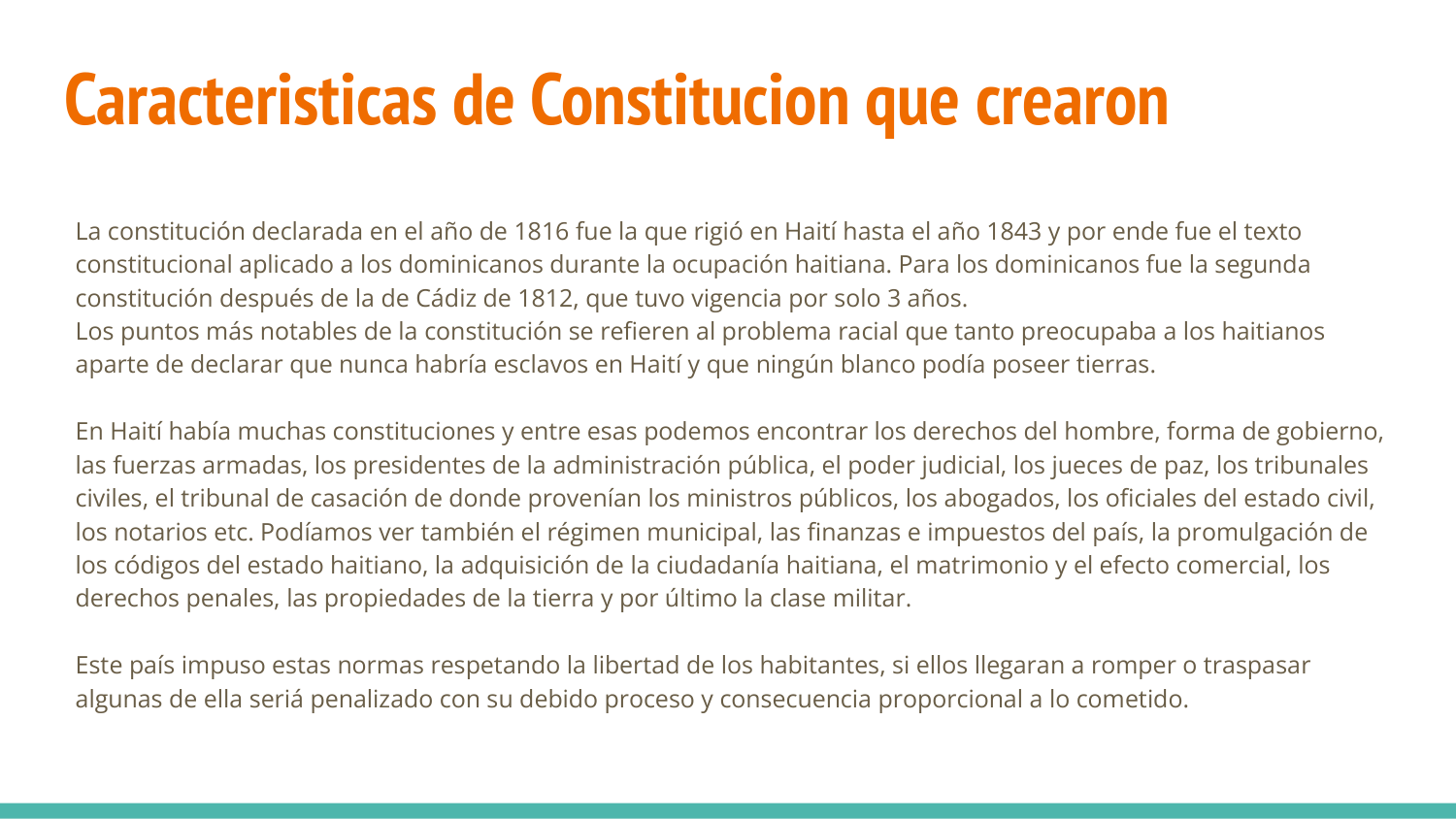

# Caracteristicas de Constitucion que crearon
La constitución declarada en el año de 1816 fue la que rigió en Haití hasta el año 1843 y por ende fue el texto constitucional aplicado a los dominicanos durante la ocupación haitiana. Para los dominicanos fue la segunda constitución después de la de Cádiz de 1812, que tuvo vigencia por solo 3 años.
Los puntos más notables de la constitución se refieren al problema racial que tanto preocupaba a los haitianos aparte de declarar que nunca habría esclavos en Haití y que ningún blanco podía poseer tierras.
En Haití había muchas constituciones y entre esas podemos encontrar los derechos del hombre, forma de gobierno, las fuerzas armadas, los presidentes de la administración pública, el poder judicial, los jueces de paz, los tribunales civiles, el tribunal de casación de donde provenían los ministros públicos, los abogados, los oficiales del estado civil, los notarios etc. Podíamos ver también el régimen municipal, las finanzas e impuestos del país, la promulgación de los códigos del estado haitiano, la adquisición de la ciudadanía haitiana, el matrimonio y el efecto comercial, los derechos penales, las propiedades de la tierra y por último la clase militar.
Este país impuso estas normas respetando la libertad de los habitantes, si ellos llegaran a romper o traspasar algunas de ella seriá penalizado con su debido proceso y consecuencia proporcional a lo cometido.